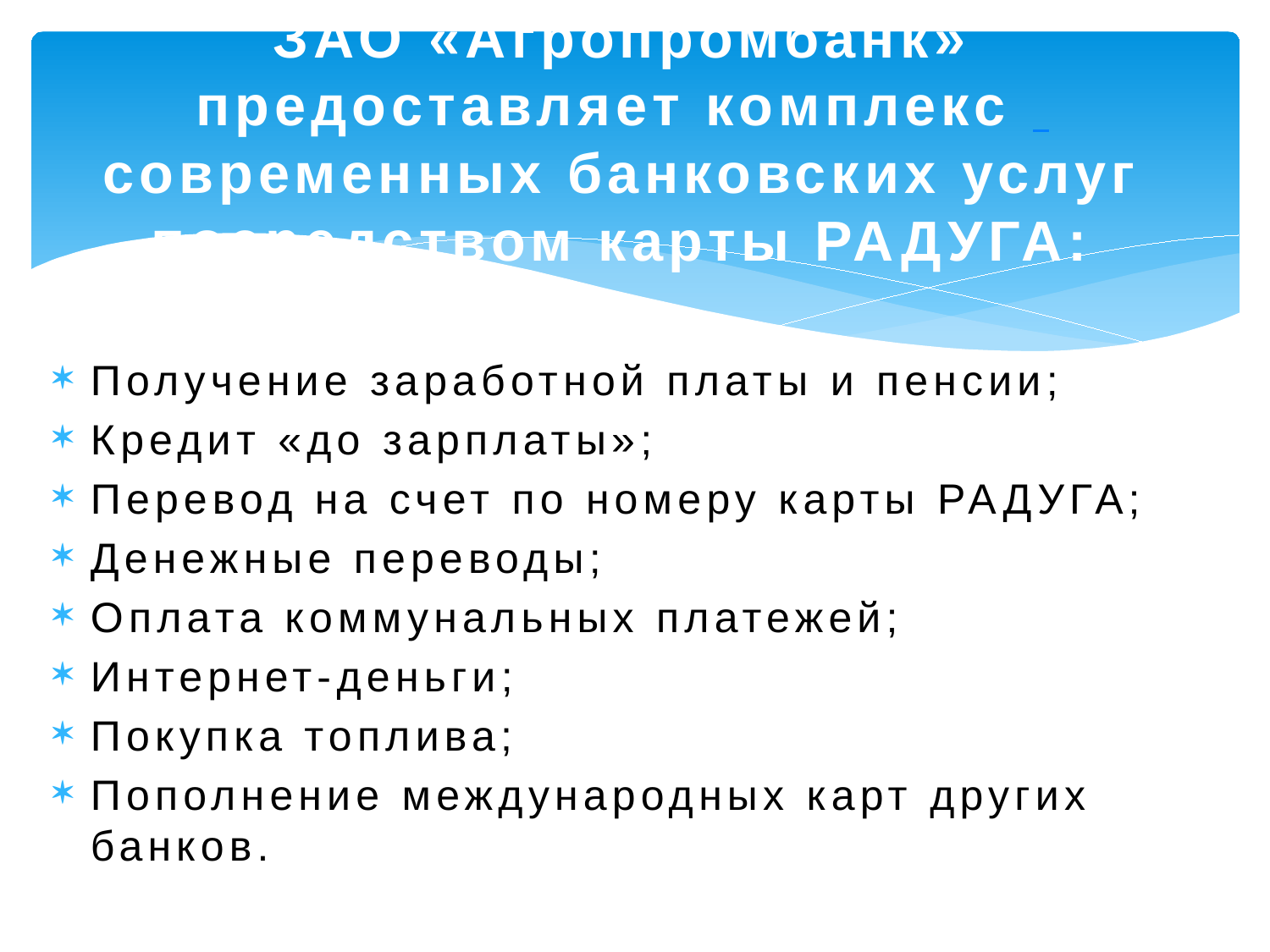

# ЗАО «Агропромбанк» предоставляет комплекс  современных банковских услуг посредством карты РАДУГА:
Получение заработной платы и пенсии;
Кредит «до зарплаты»;
Перевод на счет по номеру карты РАДУГА;
Денежные переводы;
Оплата коммунальных платежей;
Интернет-деньги;
Покупка топлива;
Пополнение международных карт других банков.